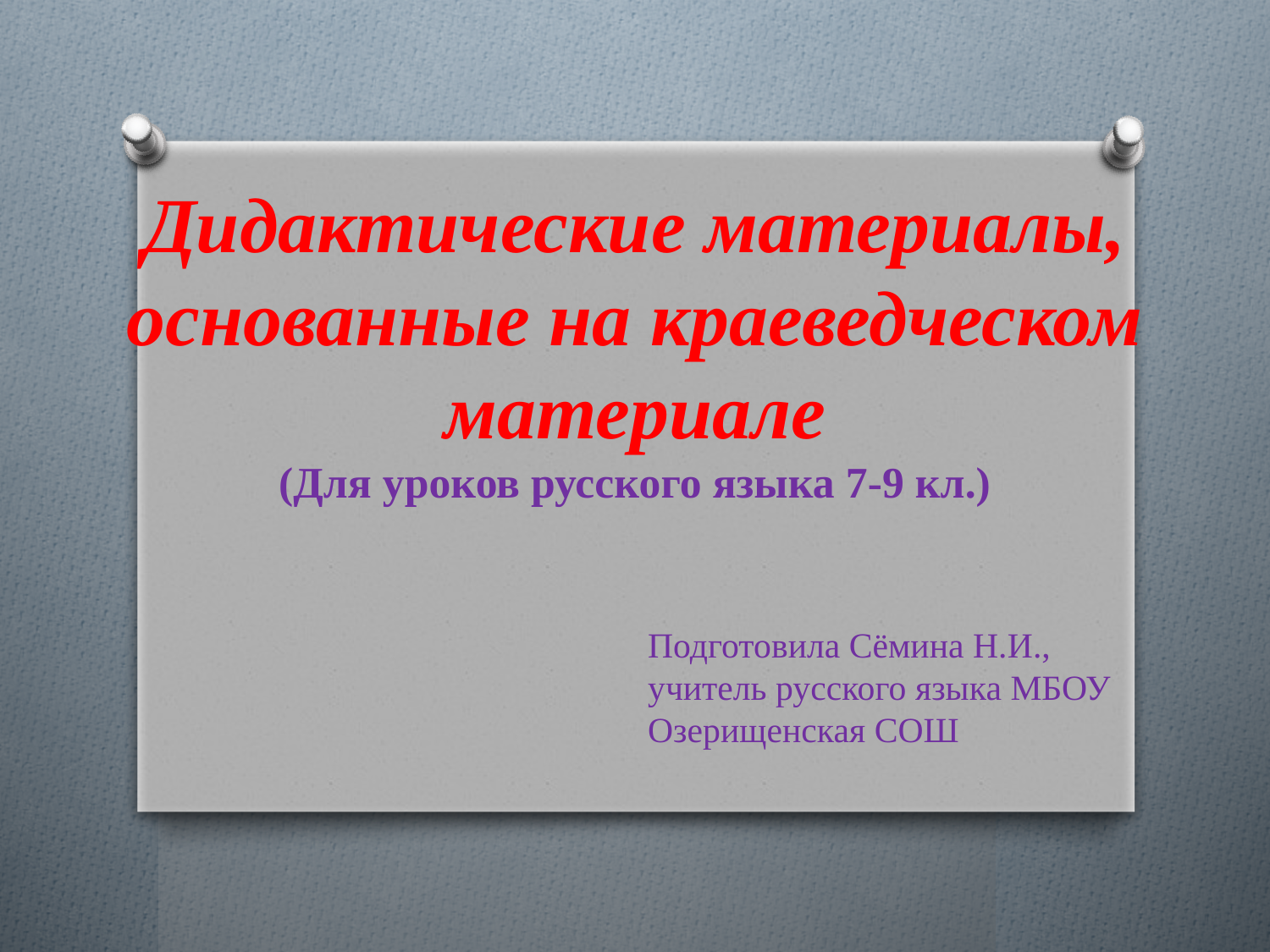

# Дидактические материалы, основанные на краеведческом материале (Для уроков русского языка 7-9 кл.)
Подготовила Сёмина Н.И., учитель русского языка МБОУ Озерищенская СОШ